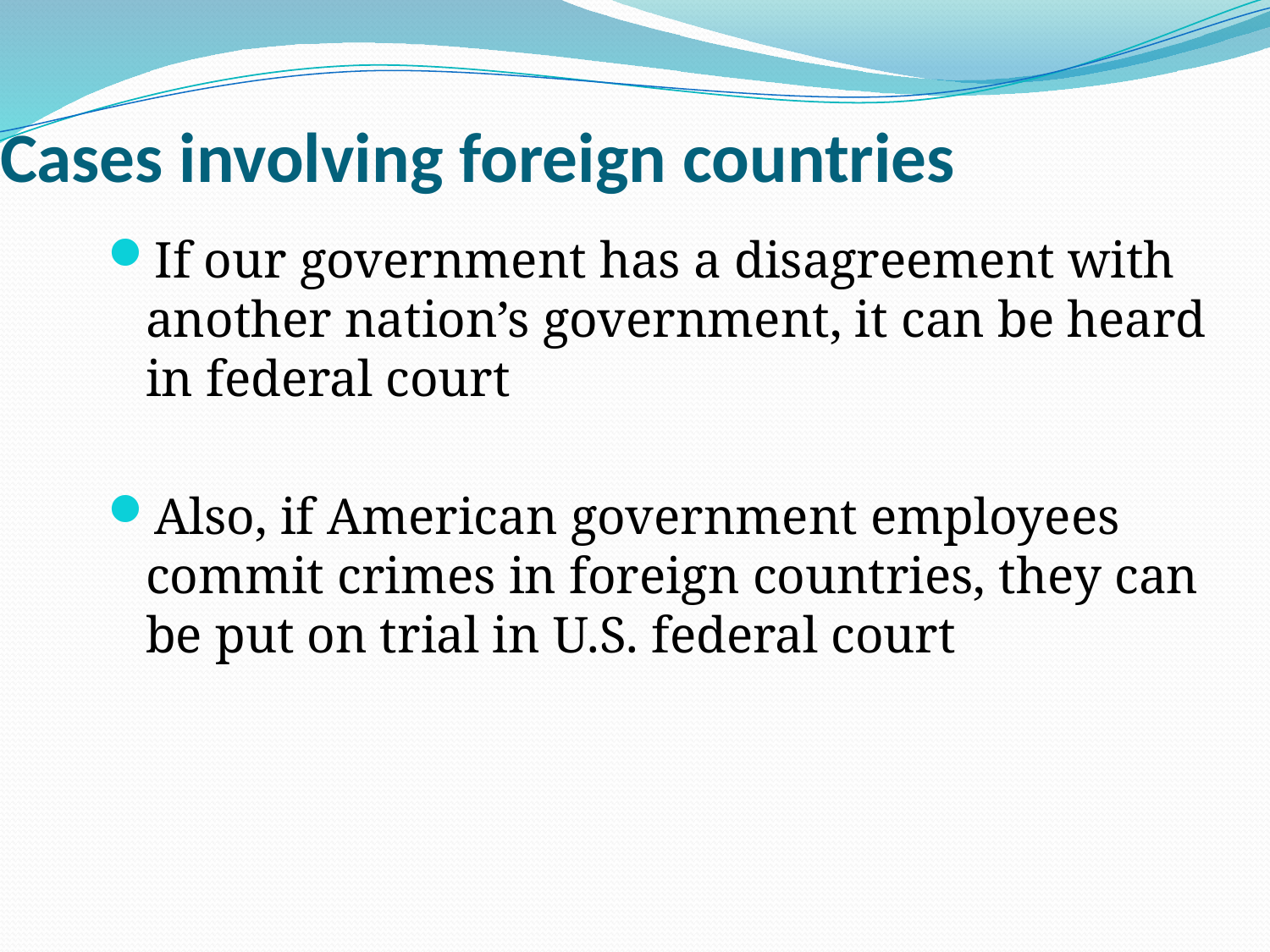

Cases involving foreign countries
If our government has a disagreement with another nation’s government, it can be heard in federal court

Also, if American government employees commit crimes in foreign countries, they can be put on trial in U.S. federal court